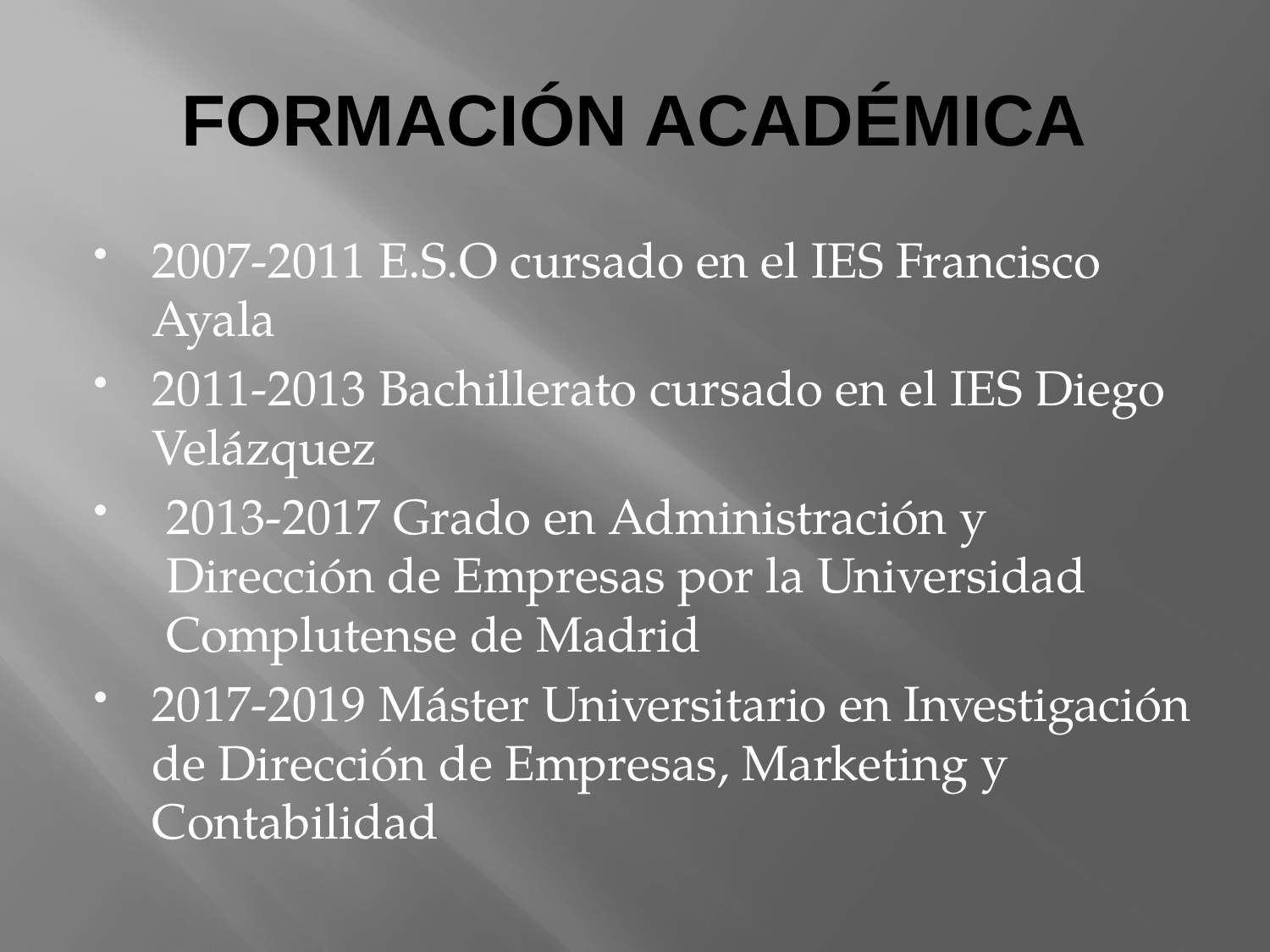

# FORMACIÓN ACADÉMICA
2007-2011 E.S.O cursado en el IES Francisco Ayala
2011-2013 Bachillerato cursado en el IES Diego Velázquez
2013-2017 Grado en Administración y Dirección de Empresas por la Universidad Complutense de Madrid
2017-2019 Máster Universitario en Investigación de Dirección de Empresas, Marketing y Contabilidad